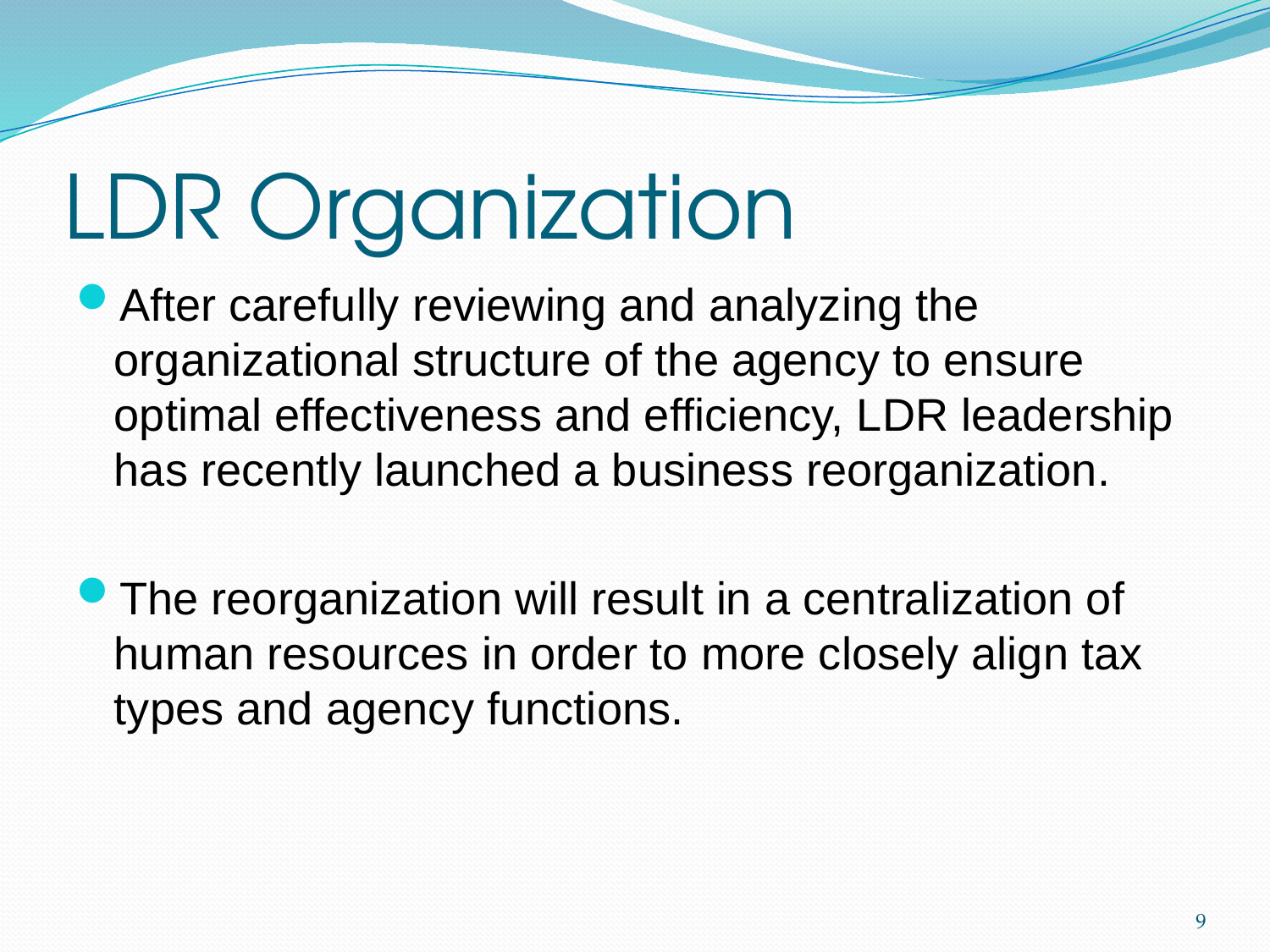

# LDR Organization
After carefully reviewing and analyzing the organizational structure of the agency to ensure optimal effectiveness and efficiency, LDR leadership has recently launched a business reorganization.

The reorganization will result in a centralization of human resources in order to more closely align tax types and agency functions.
9